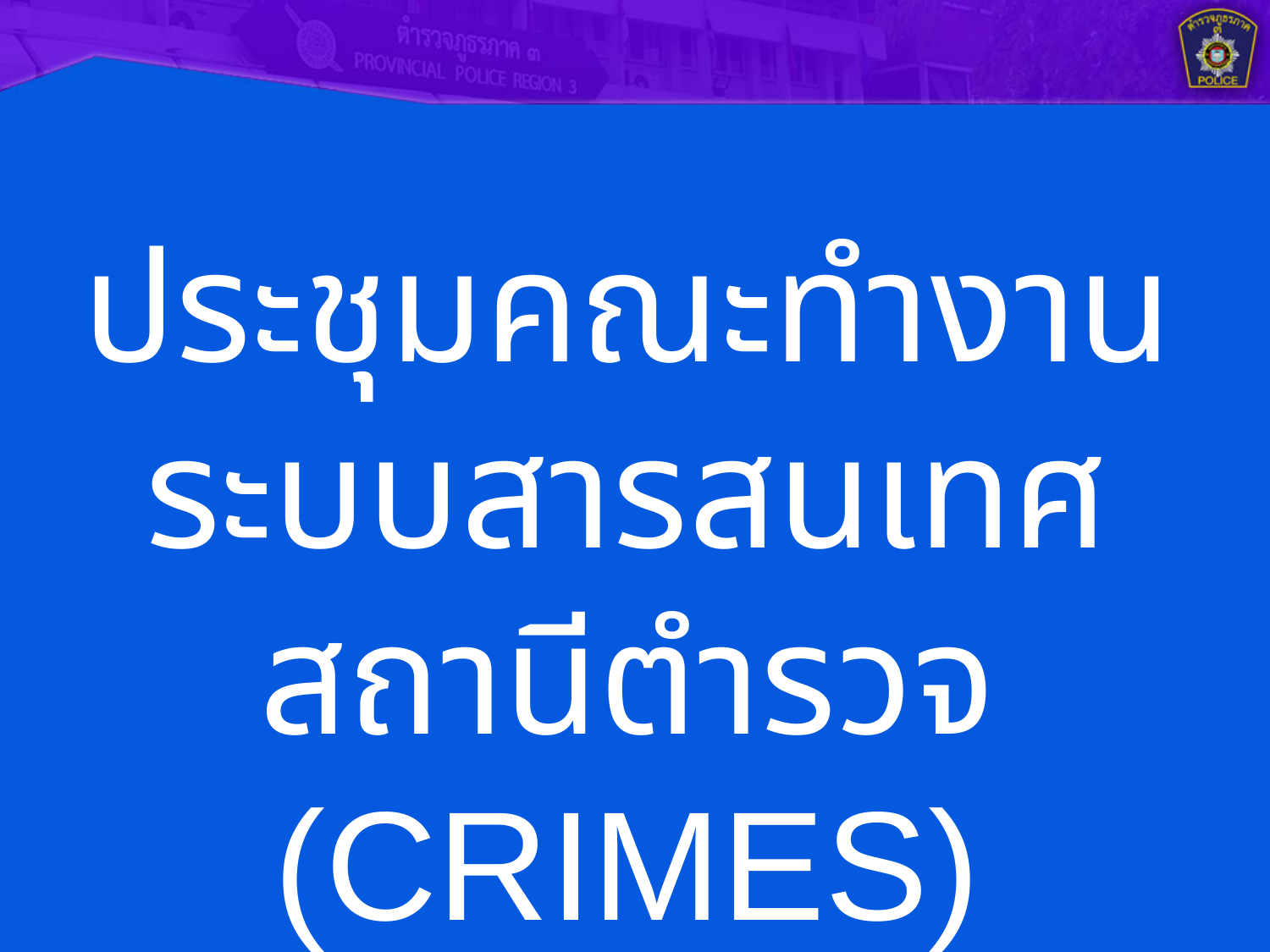

ประชุมคณะทำงานระบบสารสนเทศสถานีตำรวจ (CRIMES)